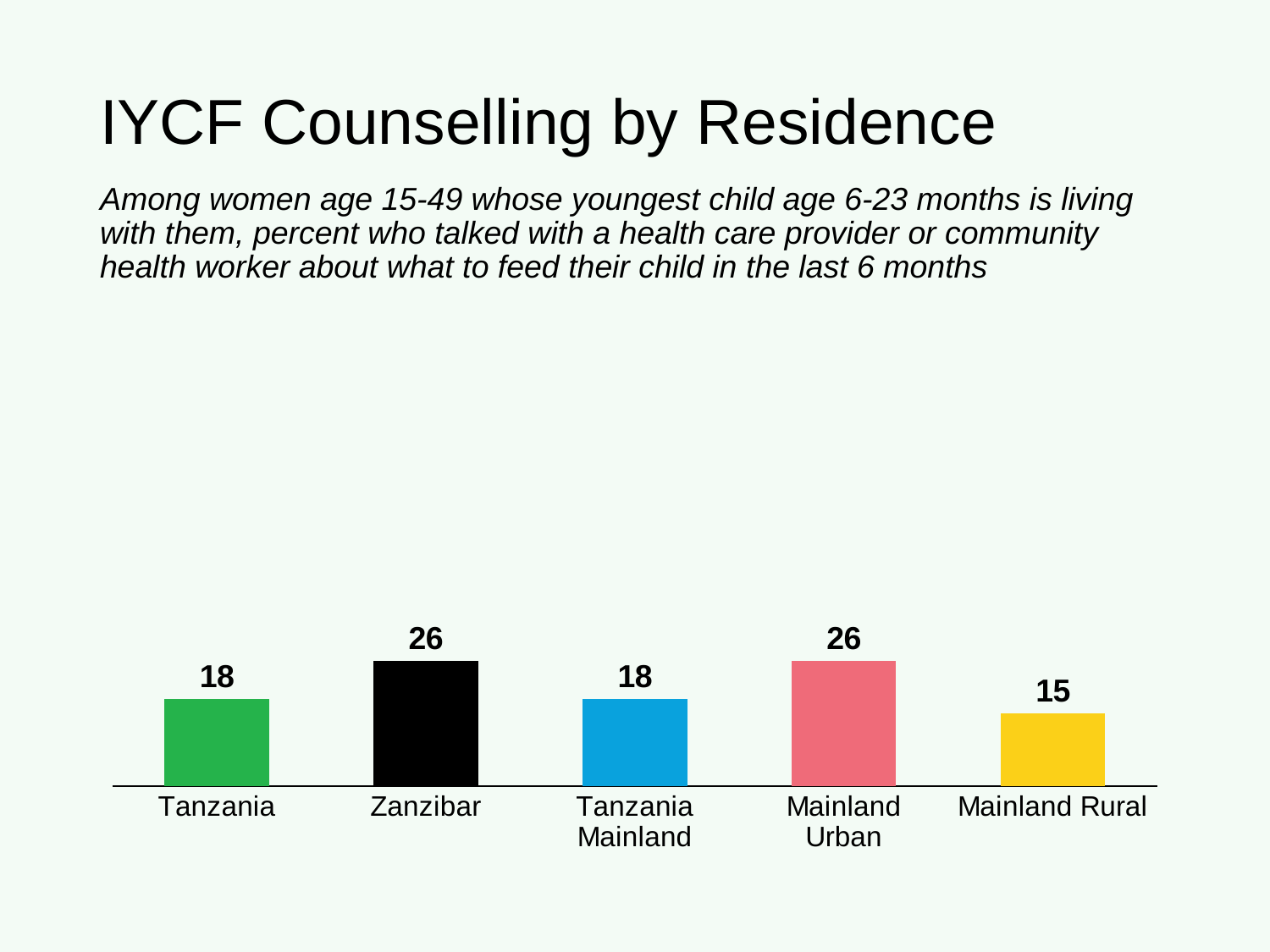

# IYCF Counselling by Residence
Among women age 15-49 whose youngest child age 6-23 months is living with them, percent who talked with a health care provider or community health worker about what to feed their child in the last 6 months

### Chart

| Category | Tanzania |
|---|---|
| Tanzania | 18.0 |
| Zanzibar | 26.0 |
| Tanzania
Mainland | 18.0 |
| Mainland Urban | 26.0 |
| Mainland Rural | 15.0 |